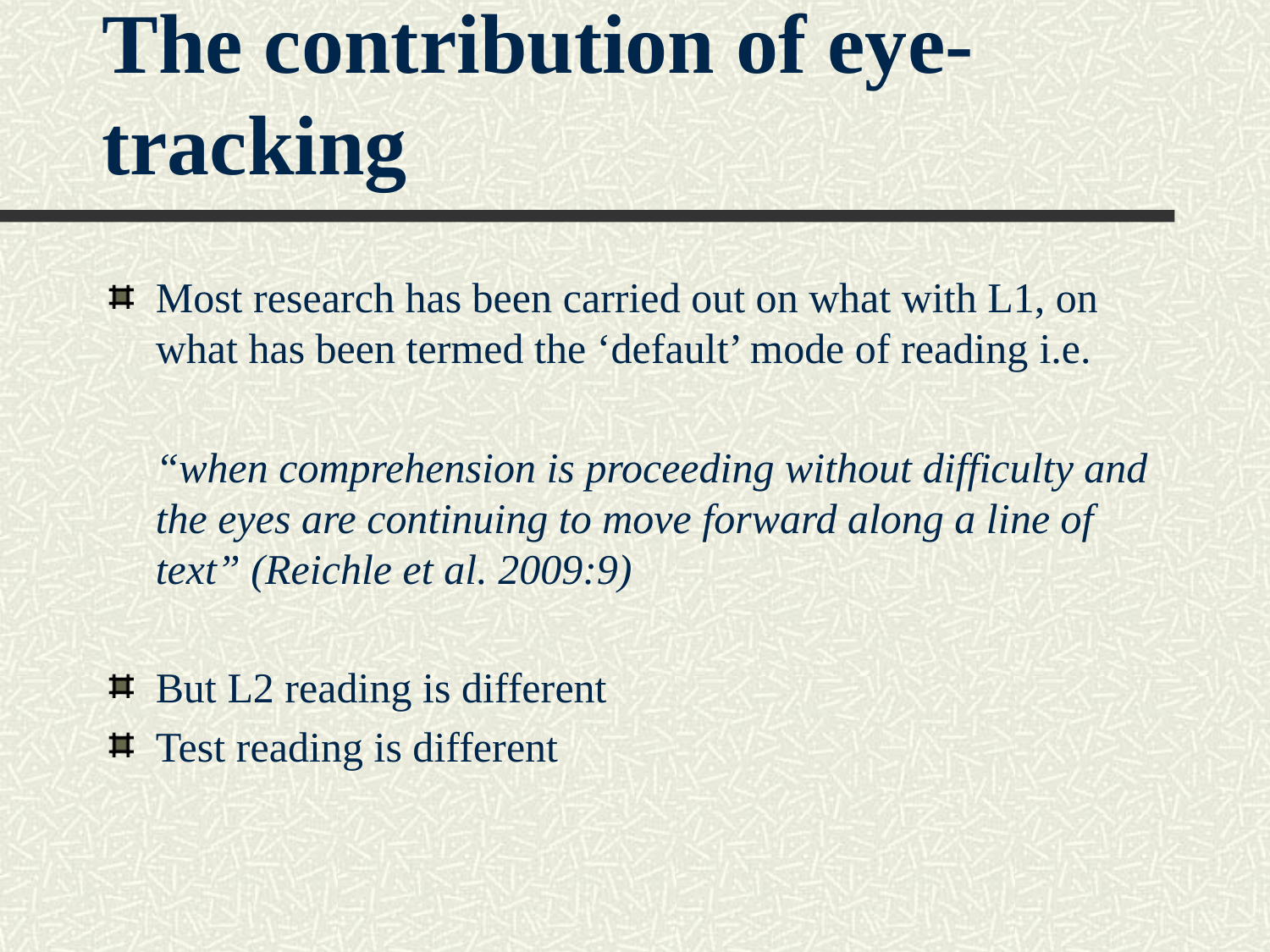

# The contribution of eye-tracking
Most research has been carried out on what with L1, on  what has been termed the ‘default’ mode of reading i.e.

	“when comprehension is proceeding without difficulty and the eyes are continuing to move forward along a line of text” (Reichle et al. 2009:9)

But L2 reading is different
Test reading is different